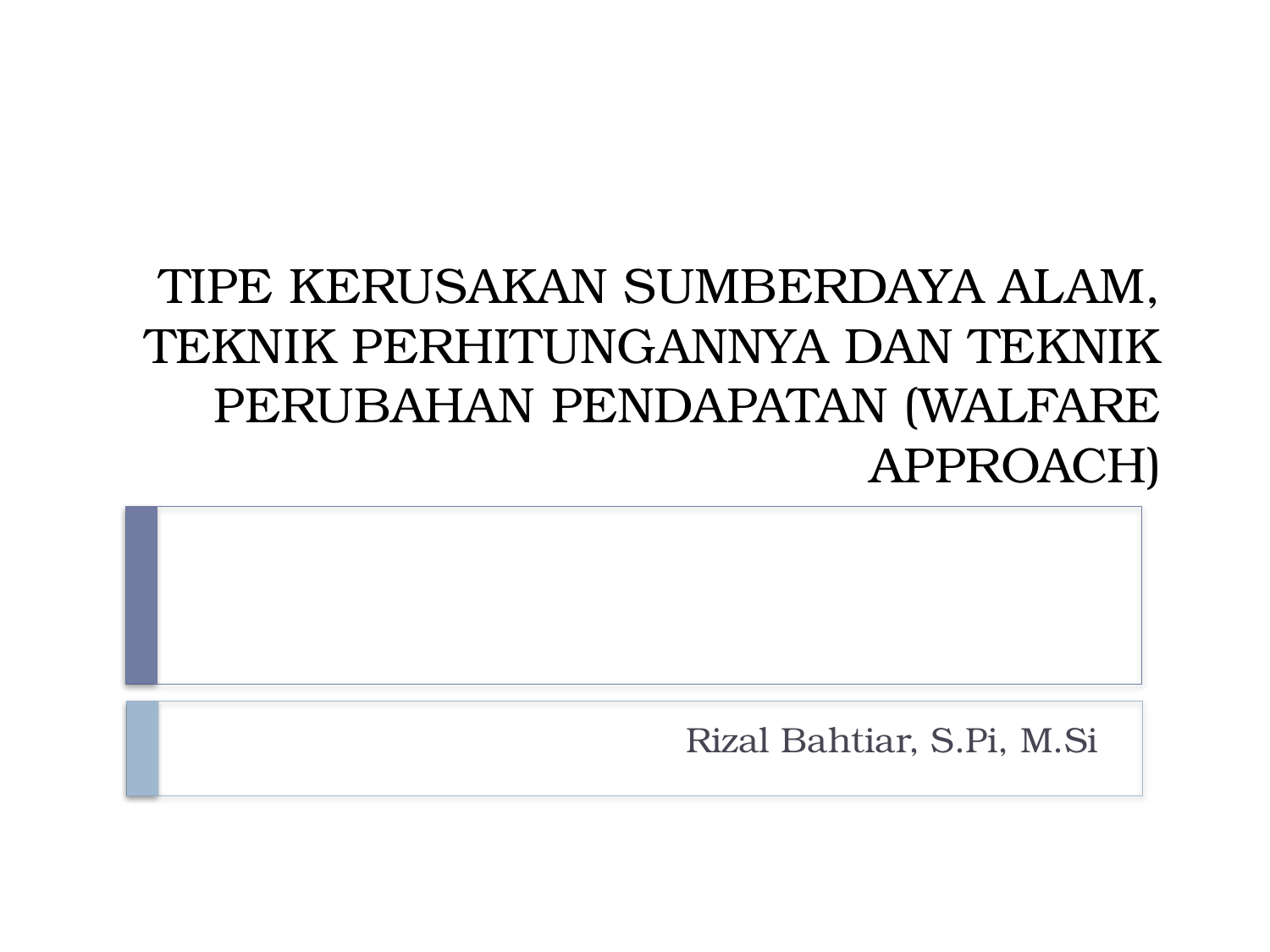

# TIPE KERUSAKAN SUMBERDAYA ALAM, TEKNIK PERHITUNGANNYA DAN TEKNIK PERUBAHAN PENDAPATAN (WALFARE APPROACH)
Rizal Bahtiar, S.Pi, M.Si